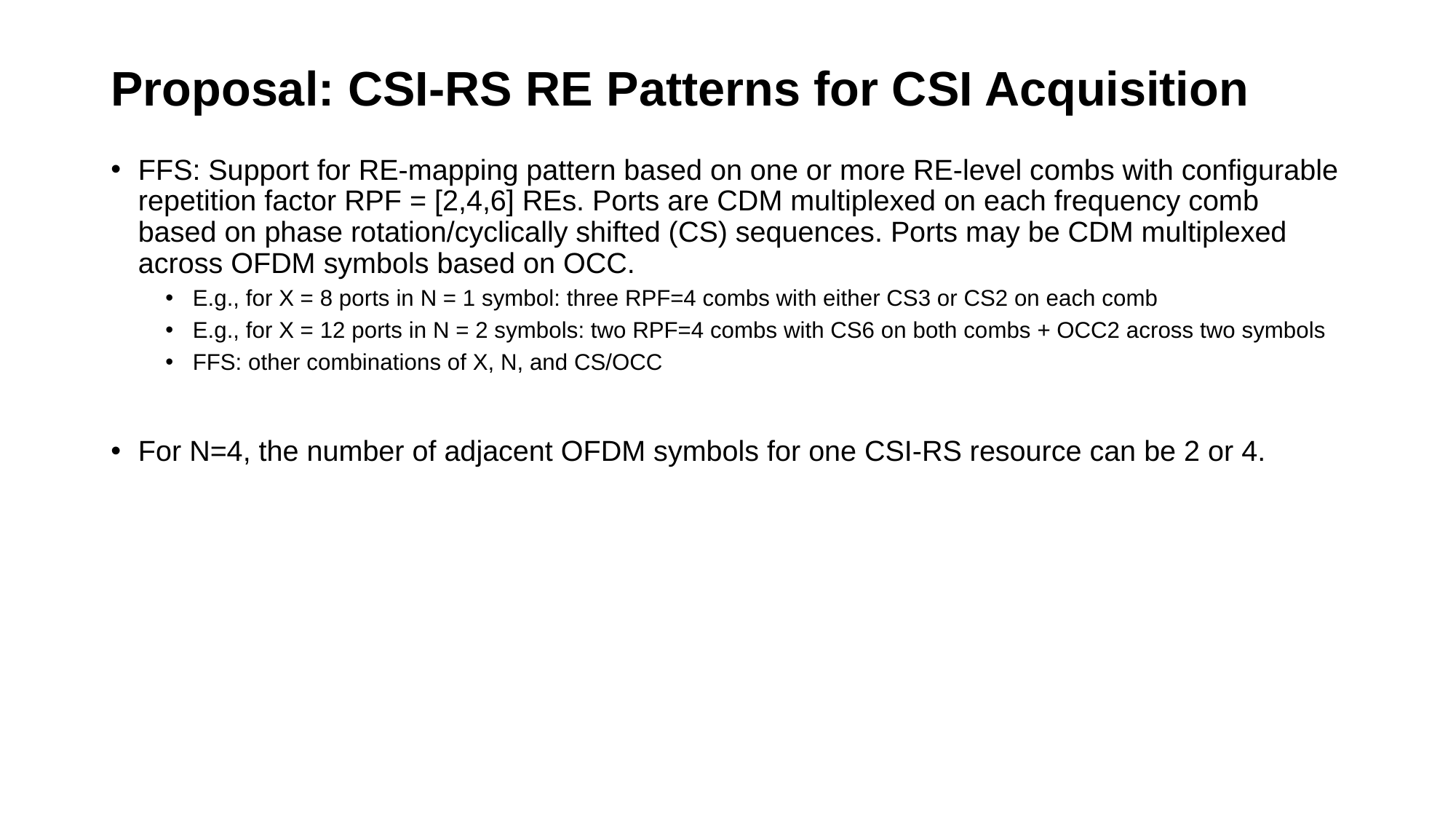

# Proposal: CSI-RS RE Patterns for CSI Acquisition
FFS: Support for RE-mapping pattern based on one or more RE-level combs with configurable repetition factor RPF = [2,4,6] REs. Ports are CDM multiplexed on each frequency comb based on phase rotation/cyclically shifted (CS) sequences. Ports may be CDM multiplexed across OFDM symbols based on OCC.
E.g., for X = 8 ports in N = 1 symbol: three RPF=4 combs with either CS3 or CS2 on each comb
E.g., for X = 12 ports in N = 2 symbols: two RPF=4 combs with CS6 on both combs + OCC2 across two symbols
FFS: other combinations of X, N, and CS/OCC

For N=4, the number of adjacent OFDM symbols for one CSI-RS resource can be 2 or 4.